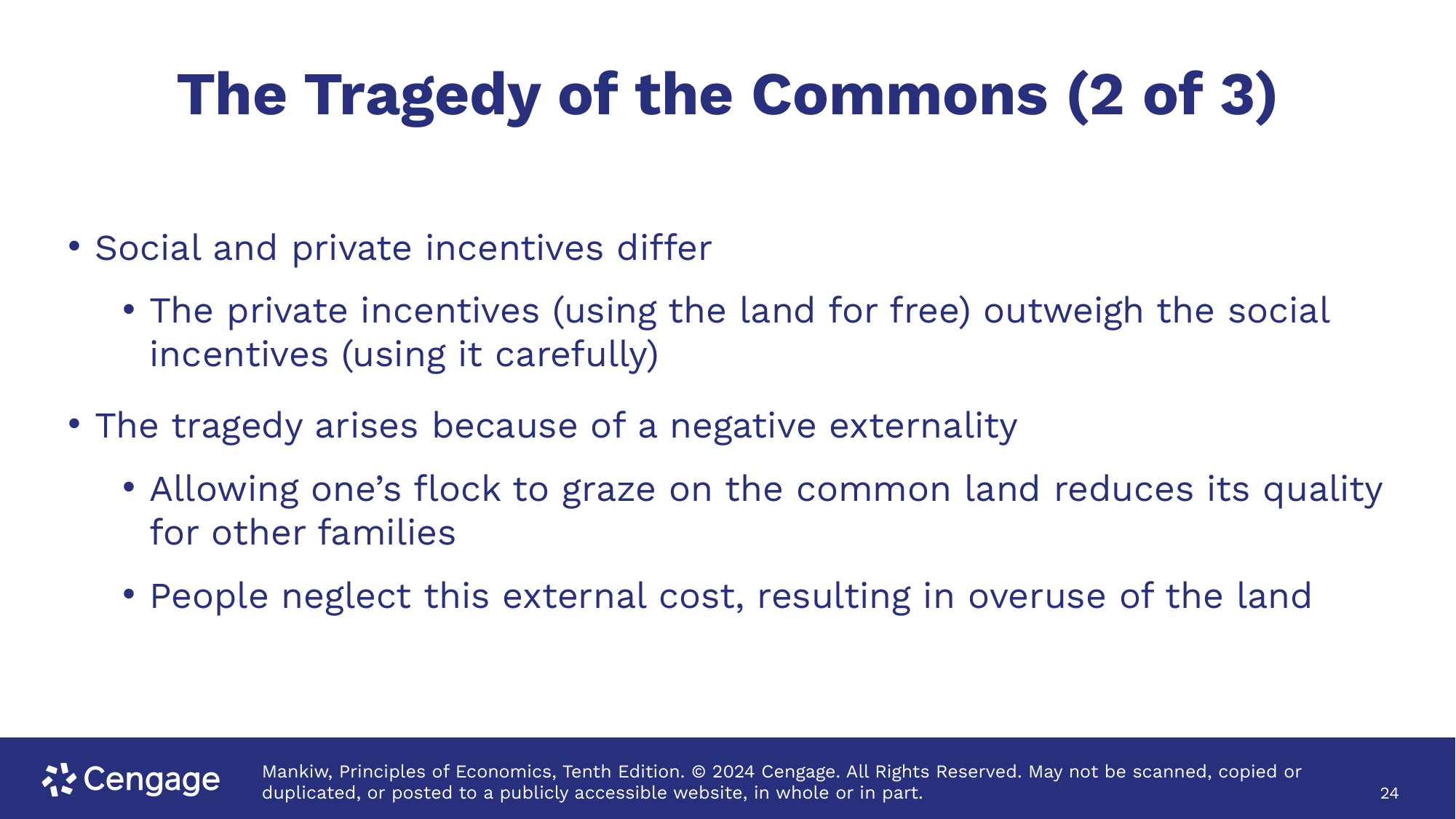

# The Tragedy of the Commons (2 of 3)
Social and private incentives differ
The private incentives (using the land for free) outweigh the social incentives (using it carefully)
The tragedy arises because of a negative externality
Allowing one’s flock to graze on the common land reduces its quality for other families
People neglect this external cost, resulting in overuse of the land